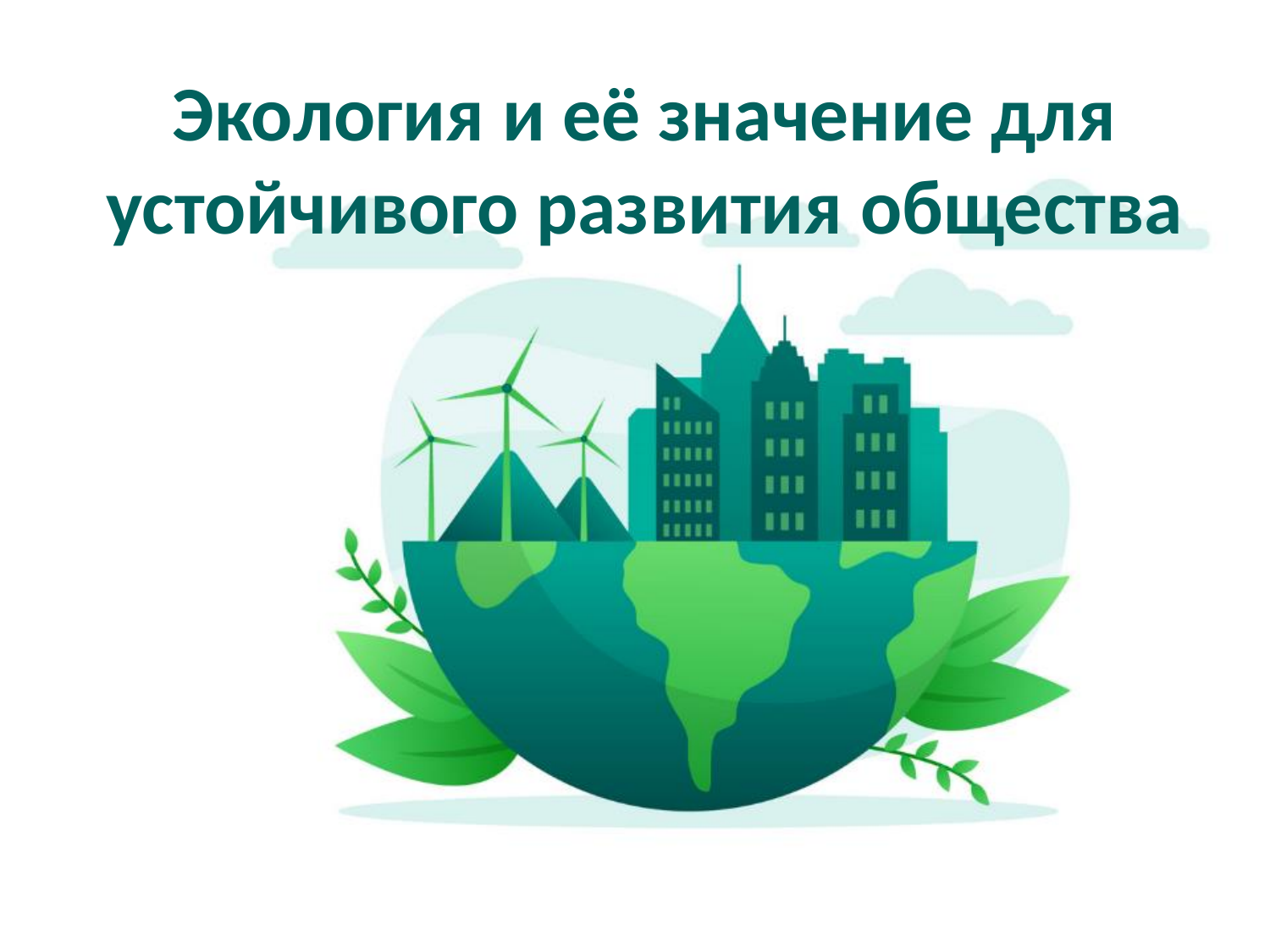

# Экология и её значение для устойчивого развития общества